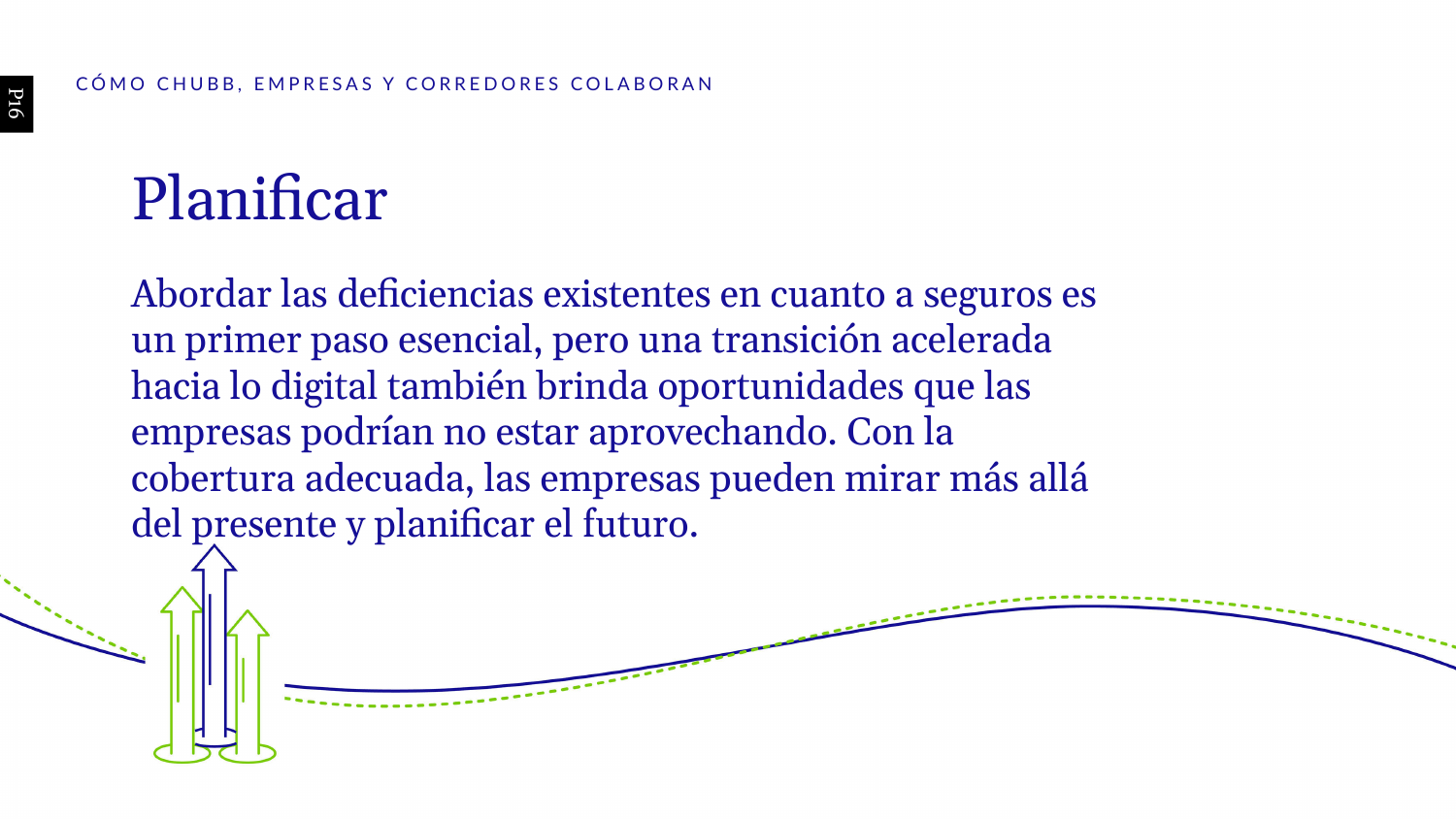

CÓMO CHUBB, EMPRESAS Y CORREDORES COLABORAN
P16
Planificar
Abordar las deficiencias existentes en cuanto a seguros es un primer paso esencial, pero una transición acelerada hacia lo digital también brinda oportunidades que las empresas podrían no estar aprovechando. Con la cobertura adecuada, las empresas pueden mirar más allá del presente y planificar el futuro.